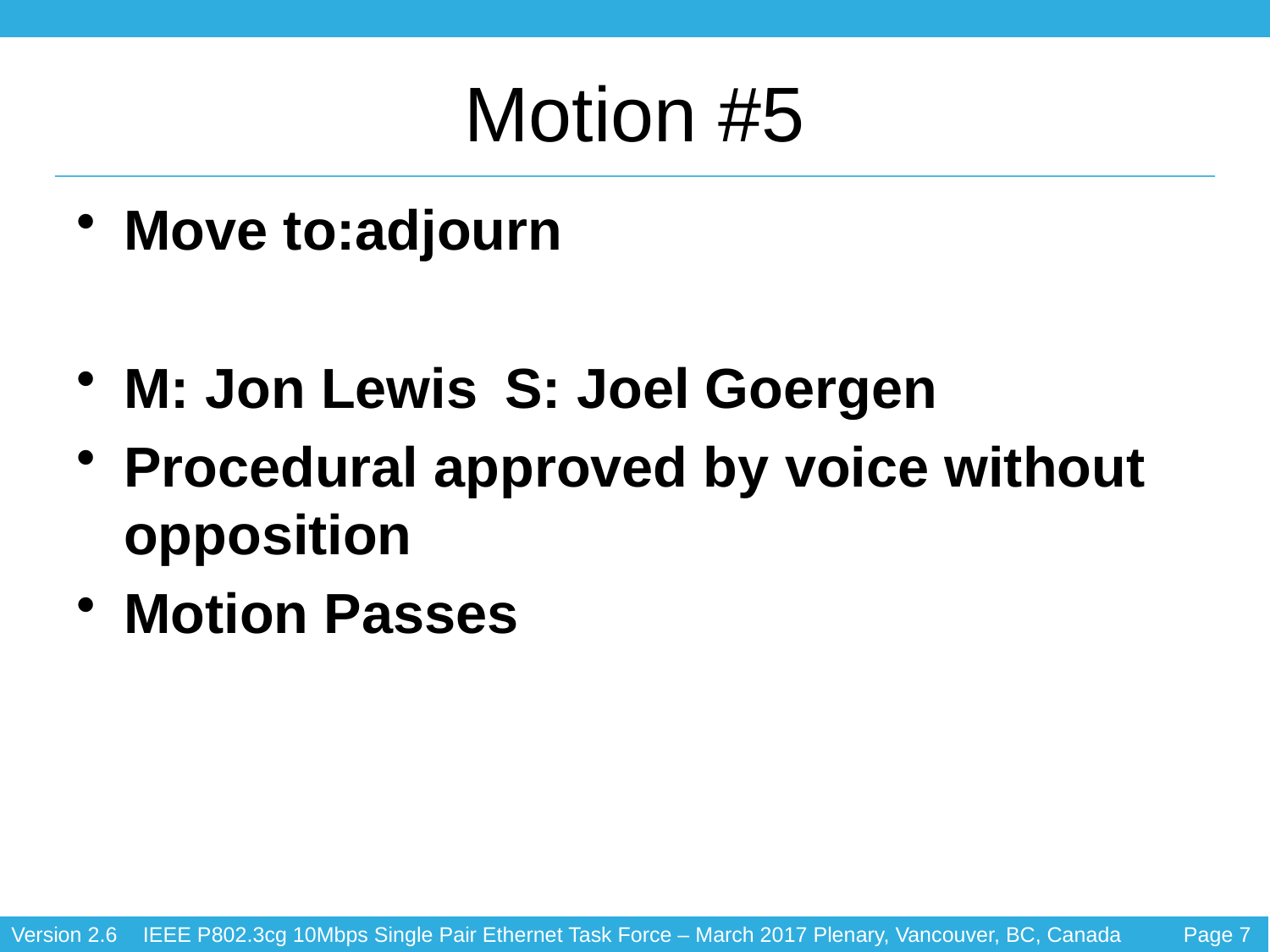

# Motion #5
Move to:adjourn

M: Jon Lewis	S: Joel Goergen
Procedural approved by voice without opposition
Motion Passes